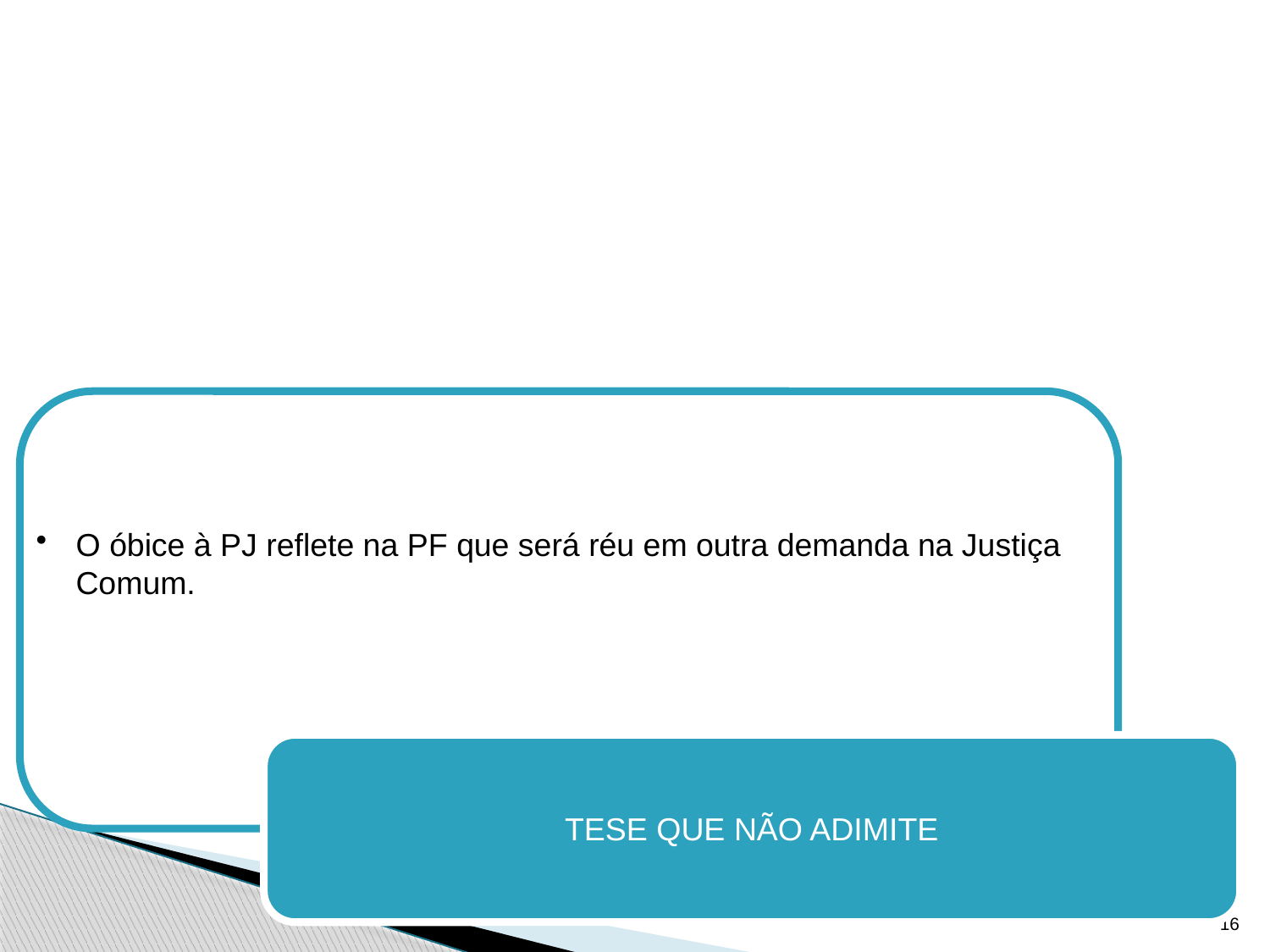

TESE QUE NÃO ADIMITE
O óbice à PJ reflete na PF que será réu em outra demanda na Justiça Comum.
16